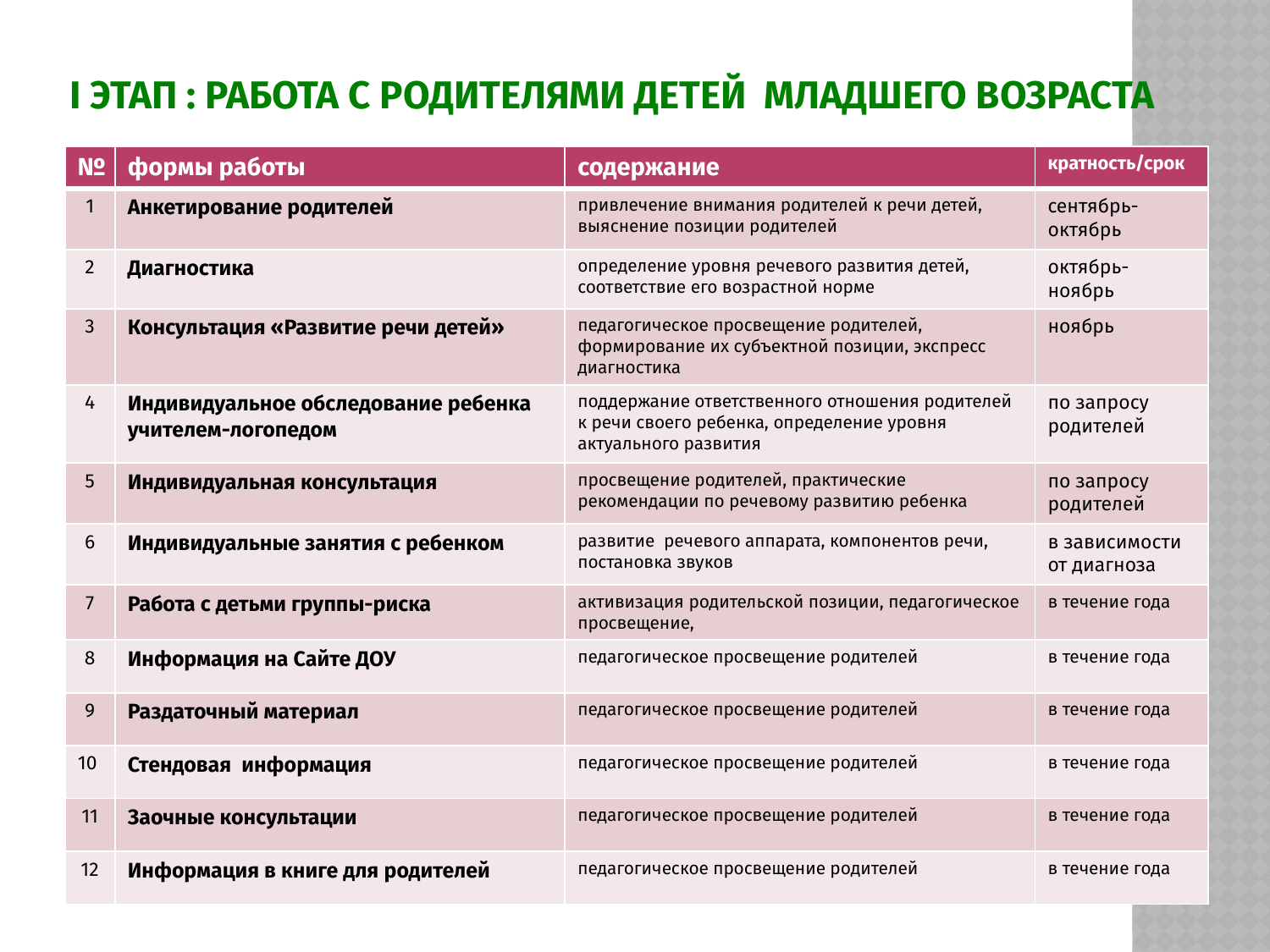

# I ЭТАП : Работа с родителями детей  младшего возраста
| № | формы работы | содержание | кратность/срок |
| --- | --- | --- | --- |
| 1 | Анкетирование родителей | привлечение внимания родителей к речи детей, выяснение позиции родителей | сентябрь-октябрь |
| 2 | Диагностика | определение уровня речевого развития детей, соответствие его возрастной норме | октябрь-ноябрь |
| 3 | Консультация «Развитие речи детей» | педагогическое просвещение родителей, формирование их субъектной позиции, экспресс диагностика | ноябрь |
| 4 | Индивидуальное обследование ребенка учителем-логопедом | поддержание ответственного отношения родителей к речи своего ребенка, определение уровня актуального развития | по запросу родителей |
| 5 | Индивидуальная консультация | просвещение родителей, практические рекомендации по речевому развитию ребенка | по запросу родителей |
| 6 | Индивидуальные занятия с ребенком | развитие речевого аппарата, компонентов речи, постановка звуков | в зависимости от диагноза |
| 7 | Работа с детьми группы-риска | активизация родительской позиции, педагогическое просвещение, | в течение года |
| 8 | Информация на Сайте ДОУ | педагогическое просвещение родителей | в течение года |
| 9 | Раздаточный материал | педагогическое просвещение родителей | в течение года |
| 10 | Стендовая информация | педагогическое просвещение родителей | в течение года |
| 11 | Заочные консультации | педагогическое просвещение родителей | в течение года |
| 12 | Информация в книге для родителей | педагогическое просвещение родителей | в течение года |